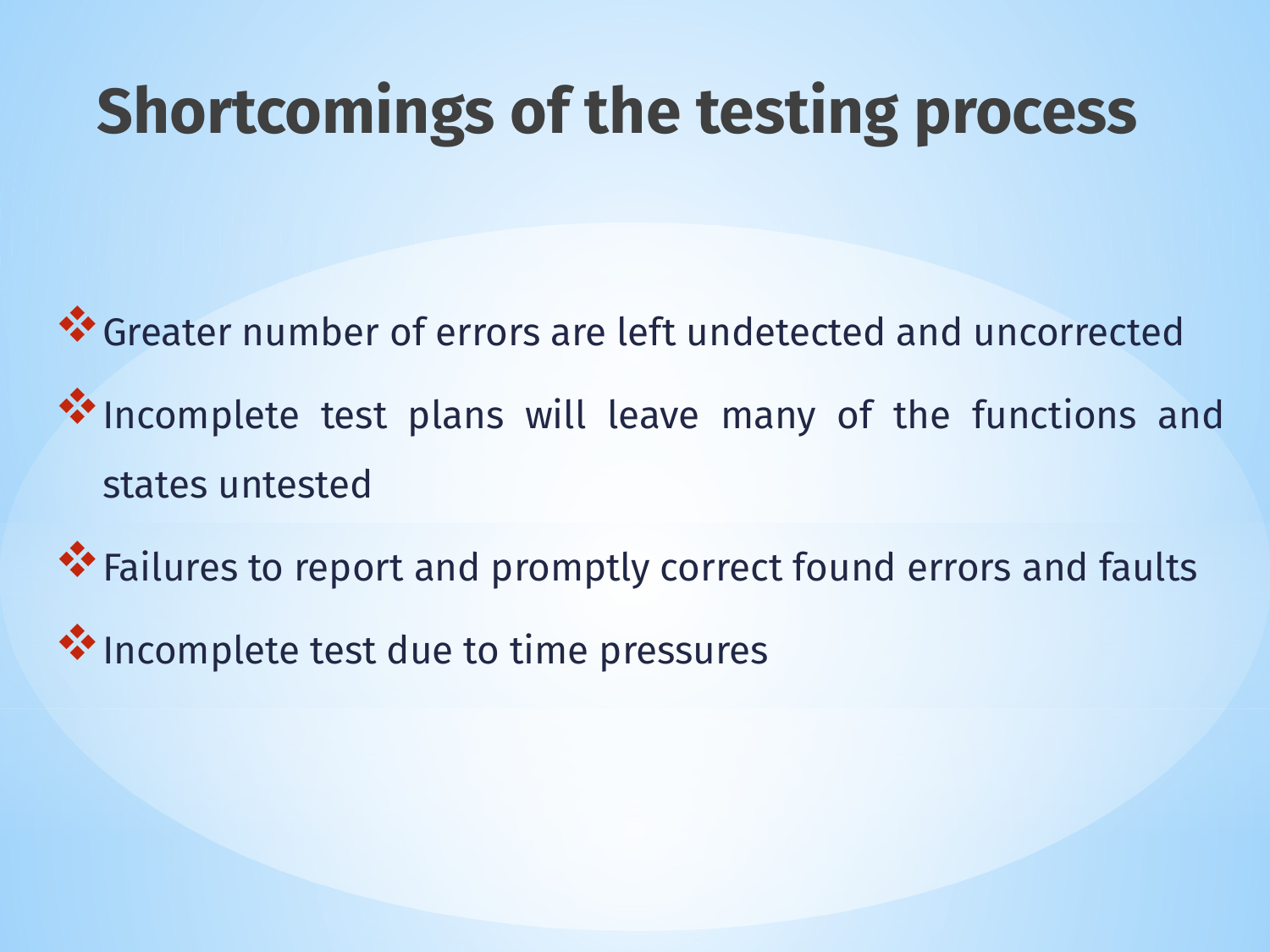

Shortcomings of the testing process
Greater number of errors are left undetected and uncorrected
Incomplete test plans will leave many of the functions and states untested
Failures to report and promptly correct found errors and faults
Incomplete test due to time pressures